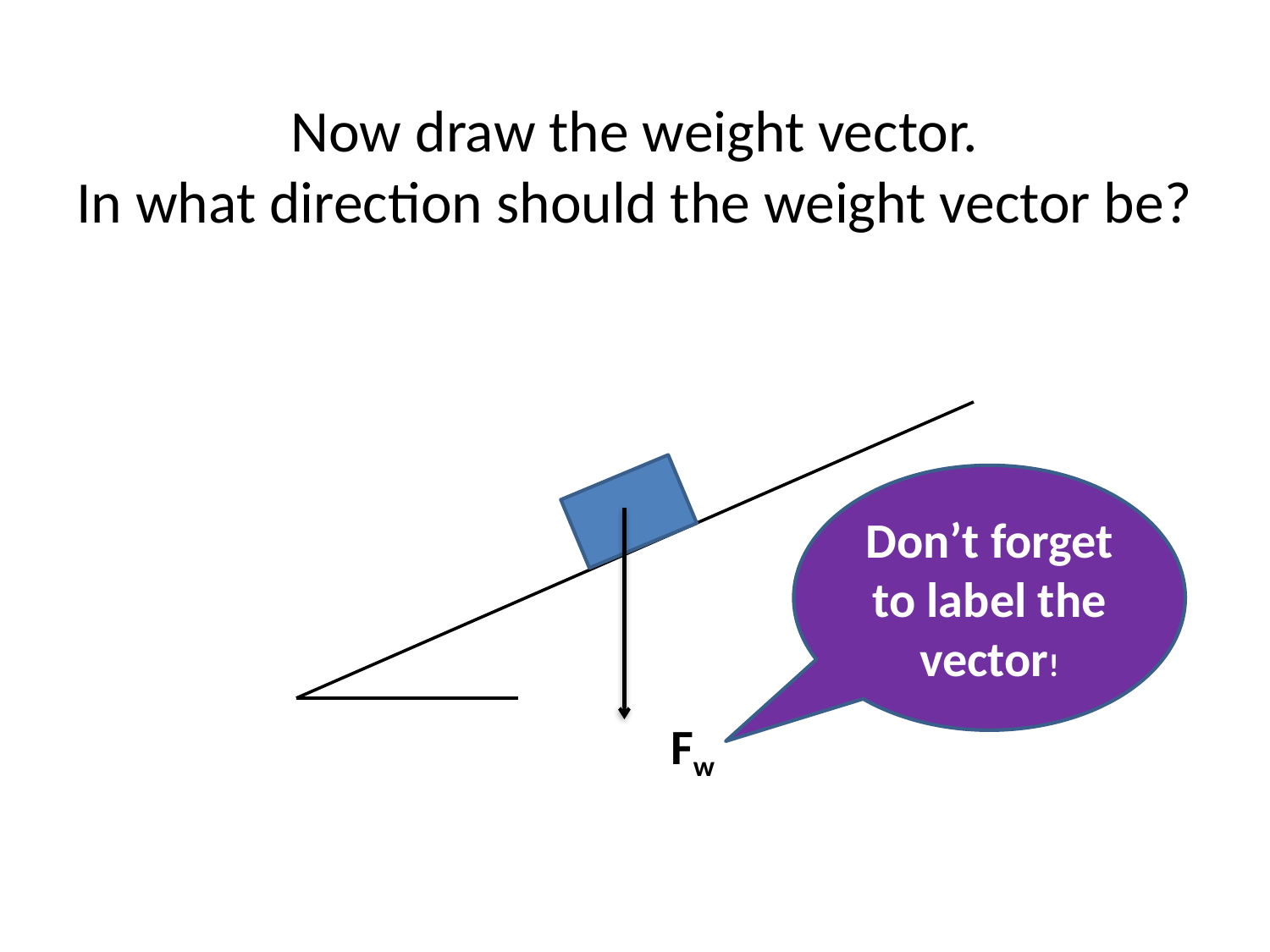

# Now draw the weight vector. In what direction should the weight vector be?

Don’t forget to label the vector!

Fw